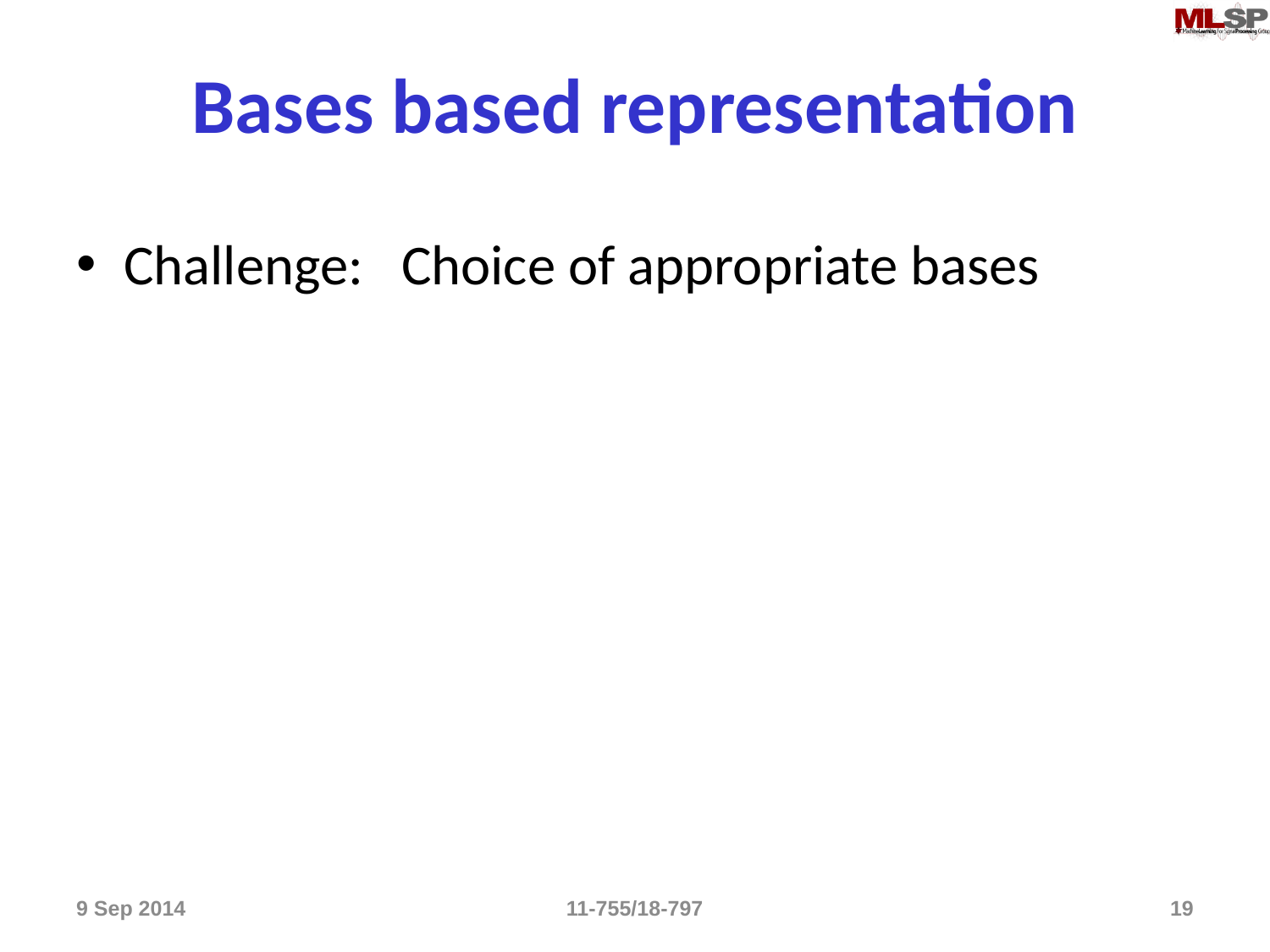

# Bases based representation
Challenge:   Choice of appropriate bases
9 Sep 2014
11-755/18-797
19